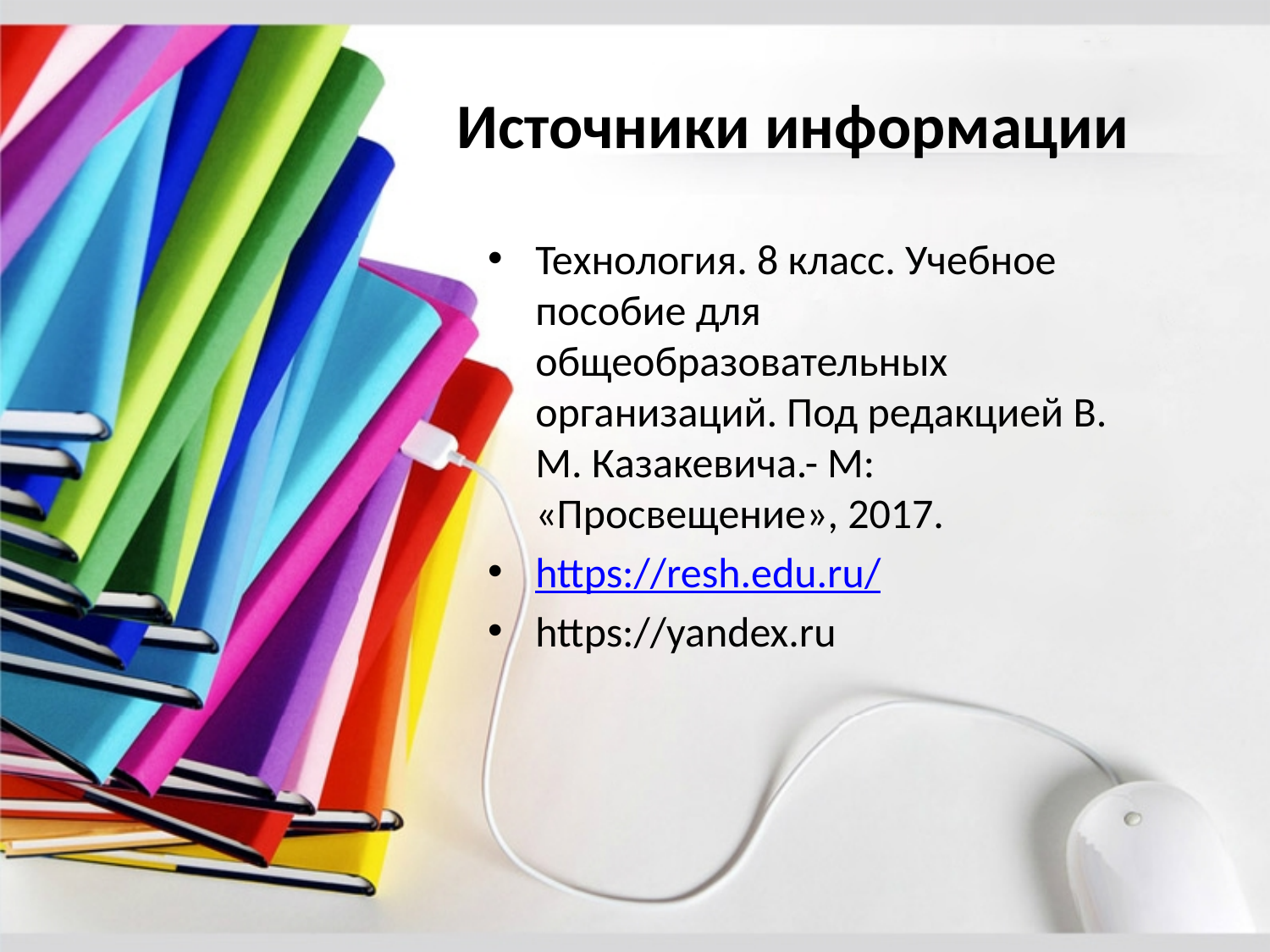

# Источники информации
Технология. 8 класс. Учебное пособие для общеобразовательных организаций. Под редакцией В. М. Казакевича.- М: «Просвещение», 2017.
https://resh.edu.ru/
https://yandex.ru